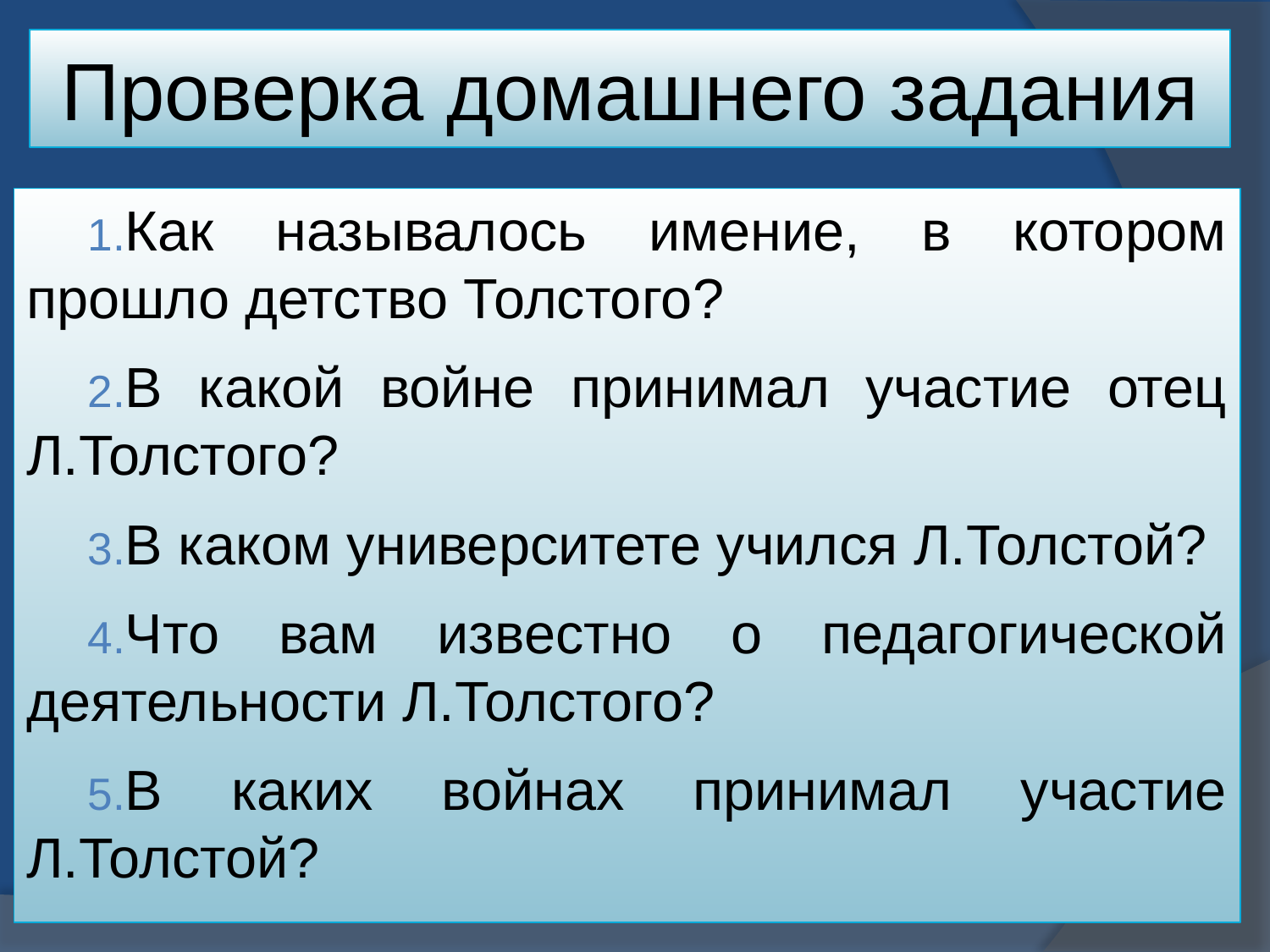

# Проверка домашнего задания
Как называлось имение, в котором прошло детство Толстого?
В какой войне принимал участие отец Л.Толстого?
В каком университете учился Л.Толстой?
Что вам известно о педагогической деятельности Л.Толстого?
В каких войнах принимал участие Л.Толстой?